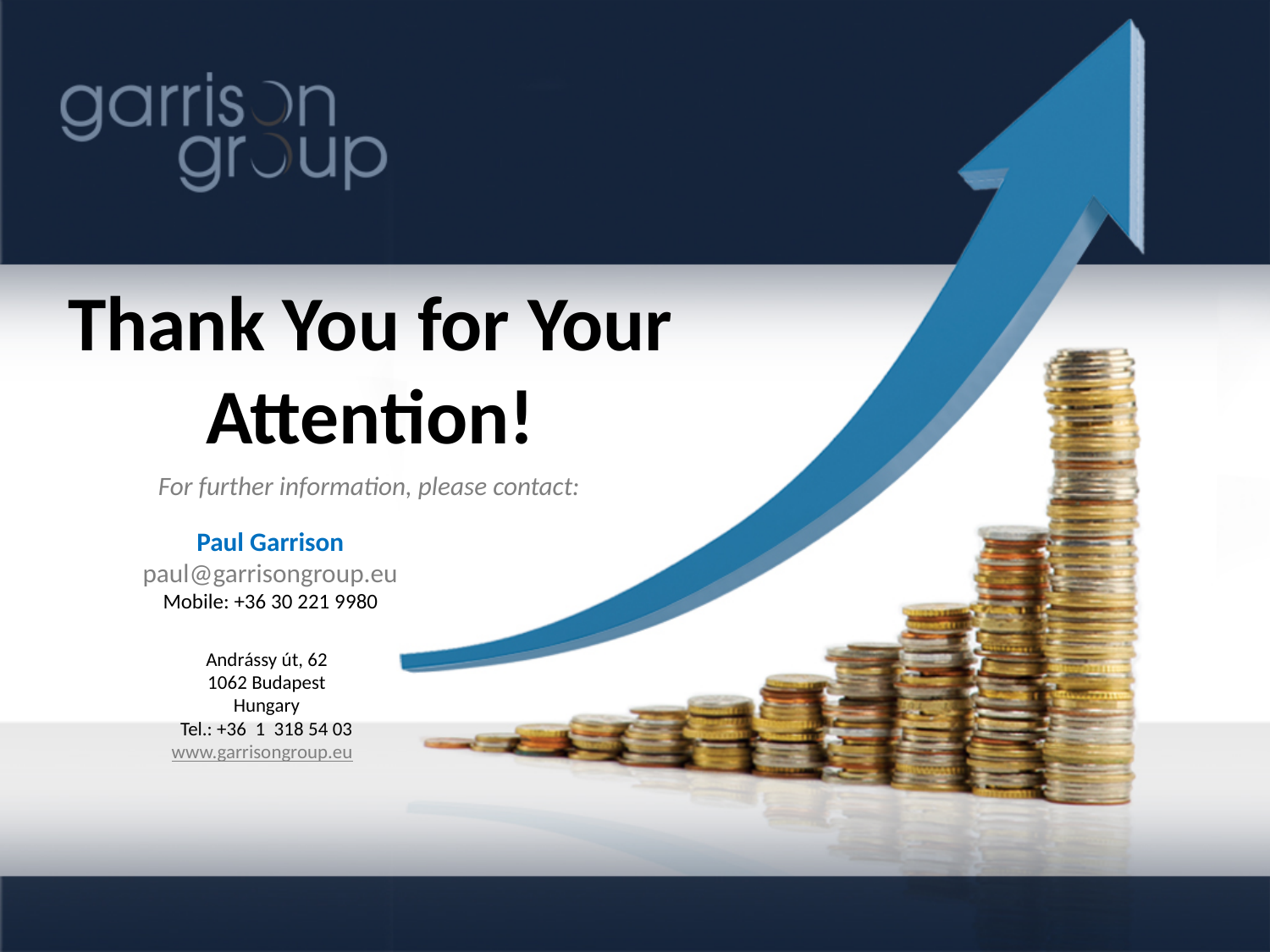

Thank You for Your Attention!
For further information, please contact:
Paul Garrison
paul@garrisongroup.eu
Mobile: +36 30 221 9980
Andrássy út, 62
1062 Budapest
Hungary
Tel.: +36  1  318 54 03
www.garrisongroup.eu